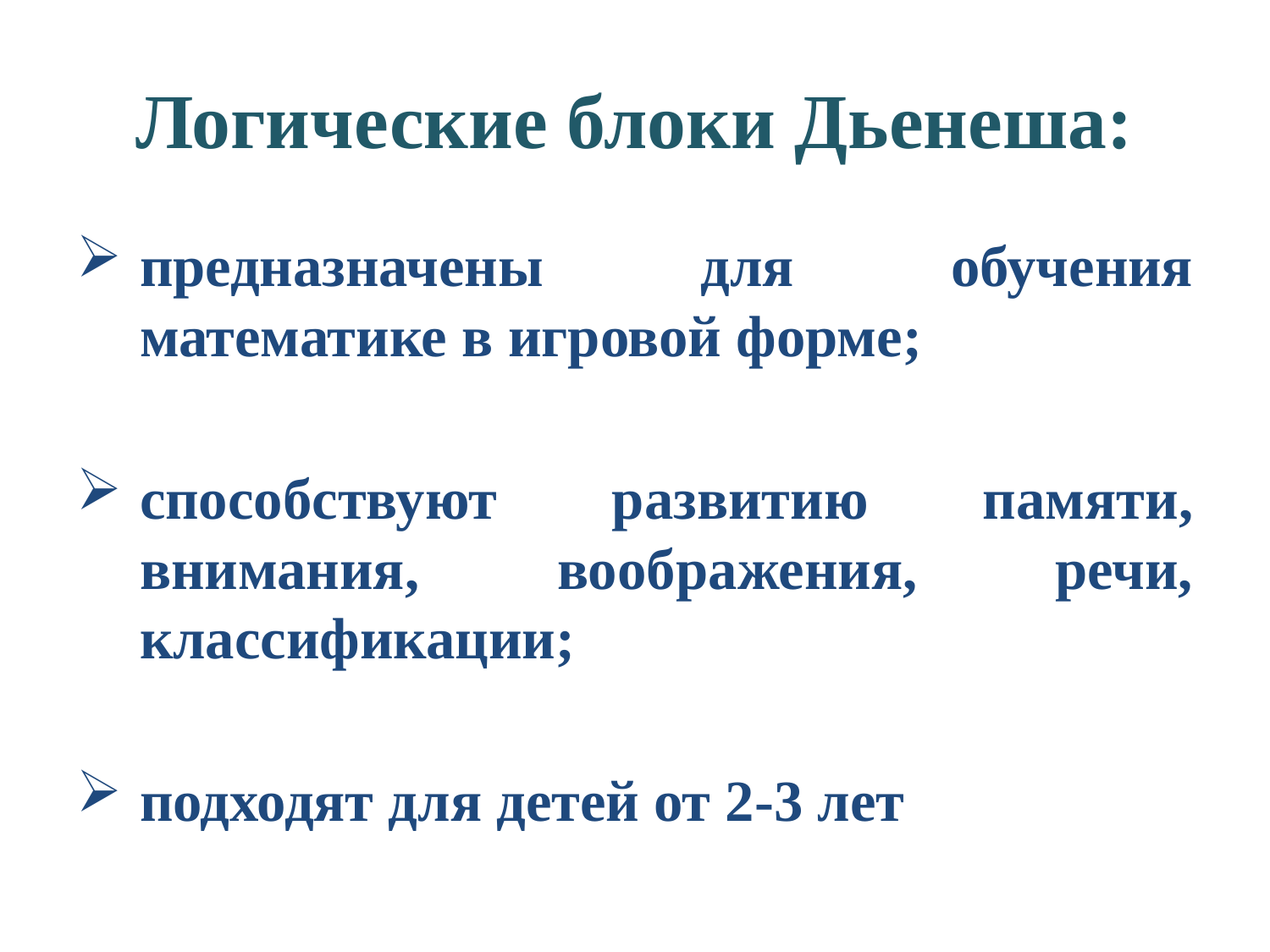

# Логические блоки Дьенеша:
предназначены для обучения математике в игровой форме;

способствуют развитию памяти, внимания, воображения, речи, классификации;

подходят для детей от 2-3 лет